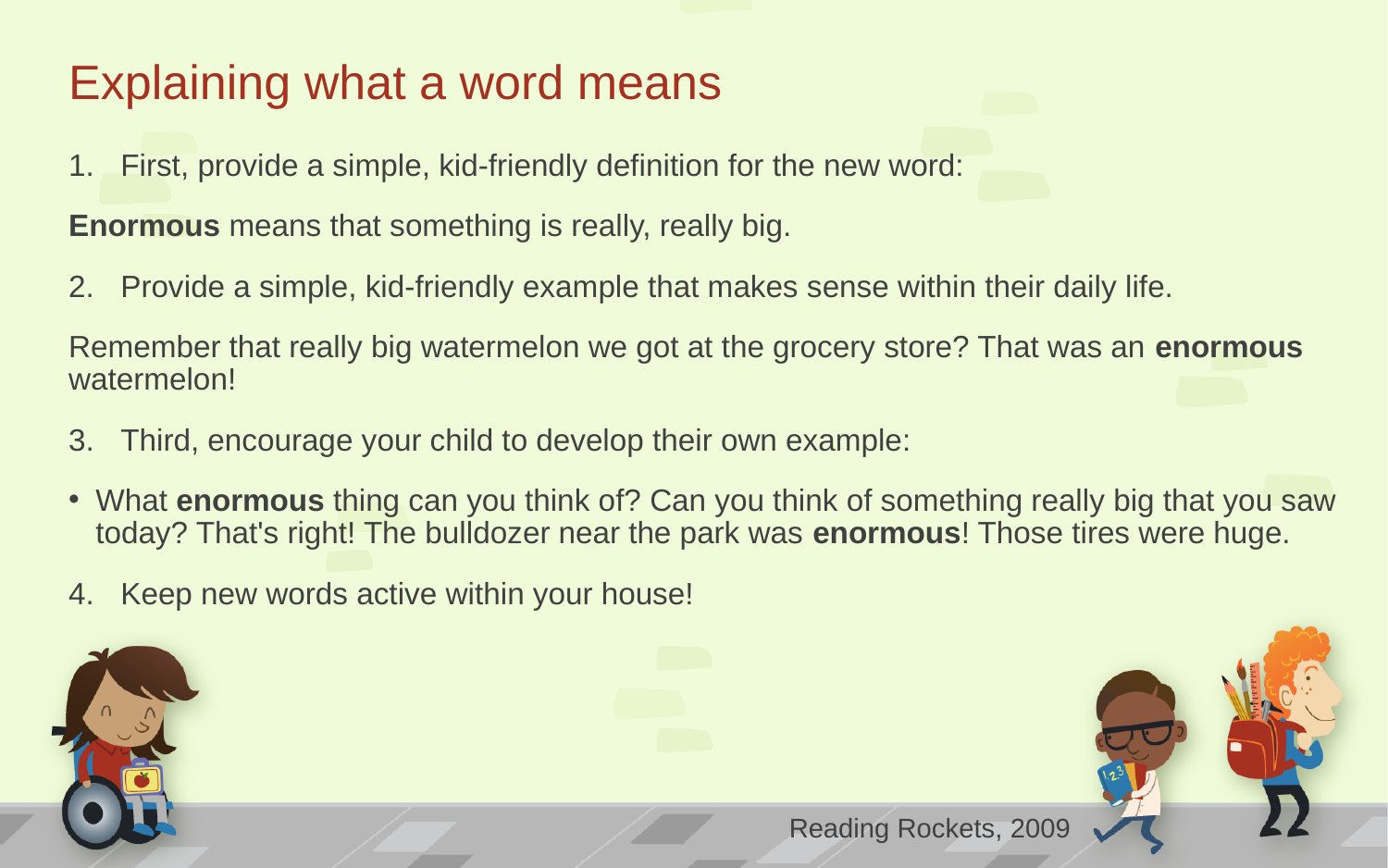

# Explaining what a word means
First, provide a simple, kid-friendly definition for the new word:
Enormous means that something is really, really big.
Provide a simple, kid-friendly example that makes sense within their daily life.
Remember that really big watermelon we got at the grocery store? That was an enormous watermelon!
Third, encourage your child to develop their own example:
What enormous thing can you think of? Can you think of something really big that you saw today? That's right! The bulldozer near the park was enormous! Those tires were huge.
Keep new words active within your house!

Reading Rockets, 2009